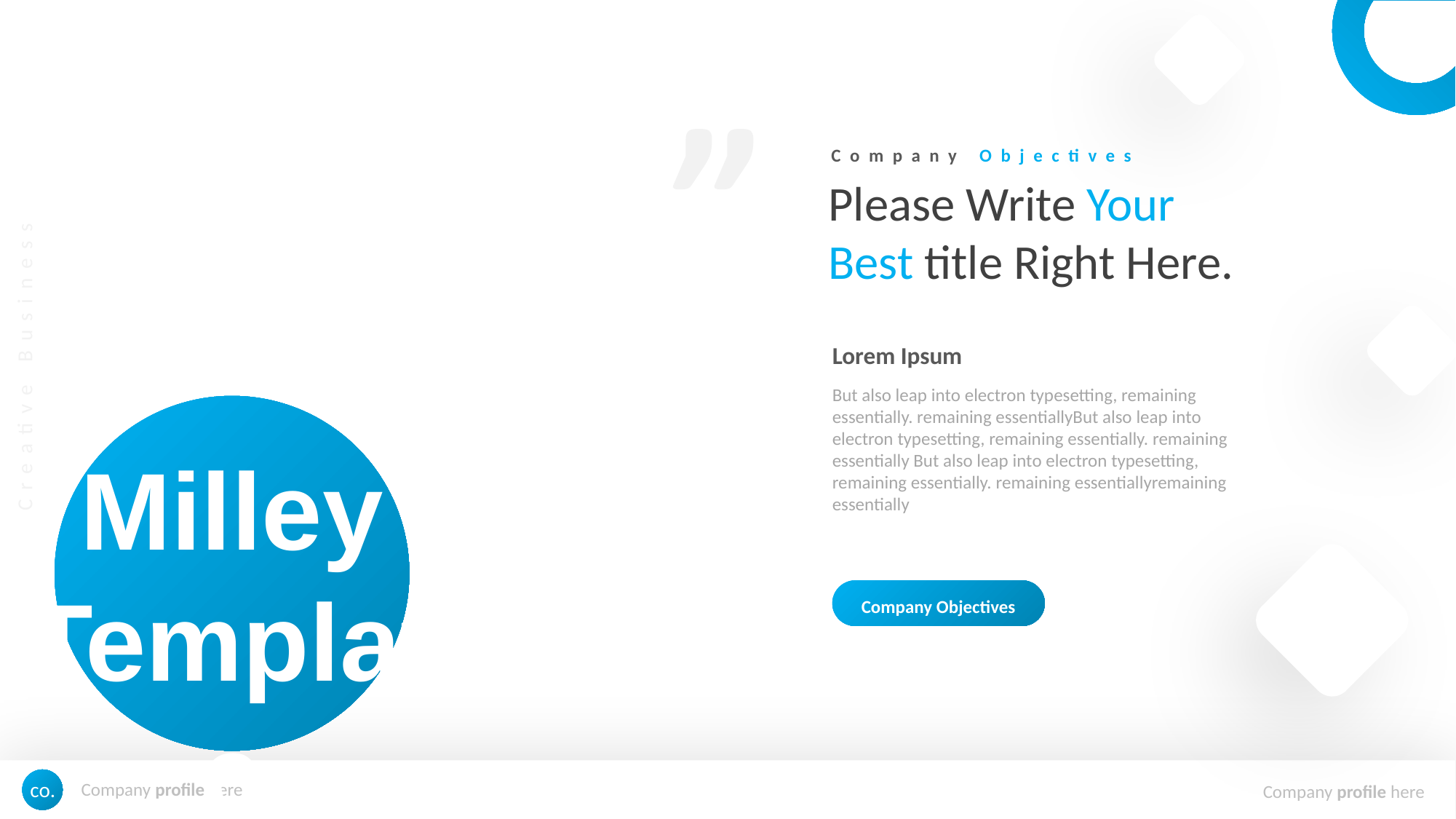

Company Objectives

Please Write Your Best title Right Here.

Lorem Ipsum
But also leap into electron typesetting, remaining essentially. remaining essentiallyBut also leap into electron typesetting, remaining essentially. remaining essentially But also leap into electron typesetting, remaining essentially. remaining essentiallyremaining essentially

Milley Template

Company Objectives